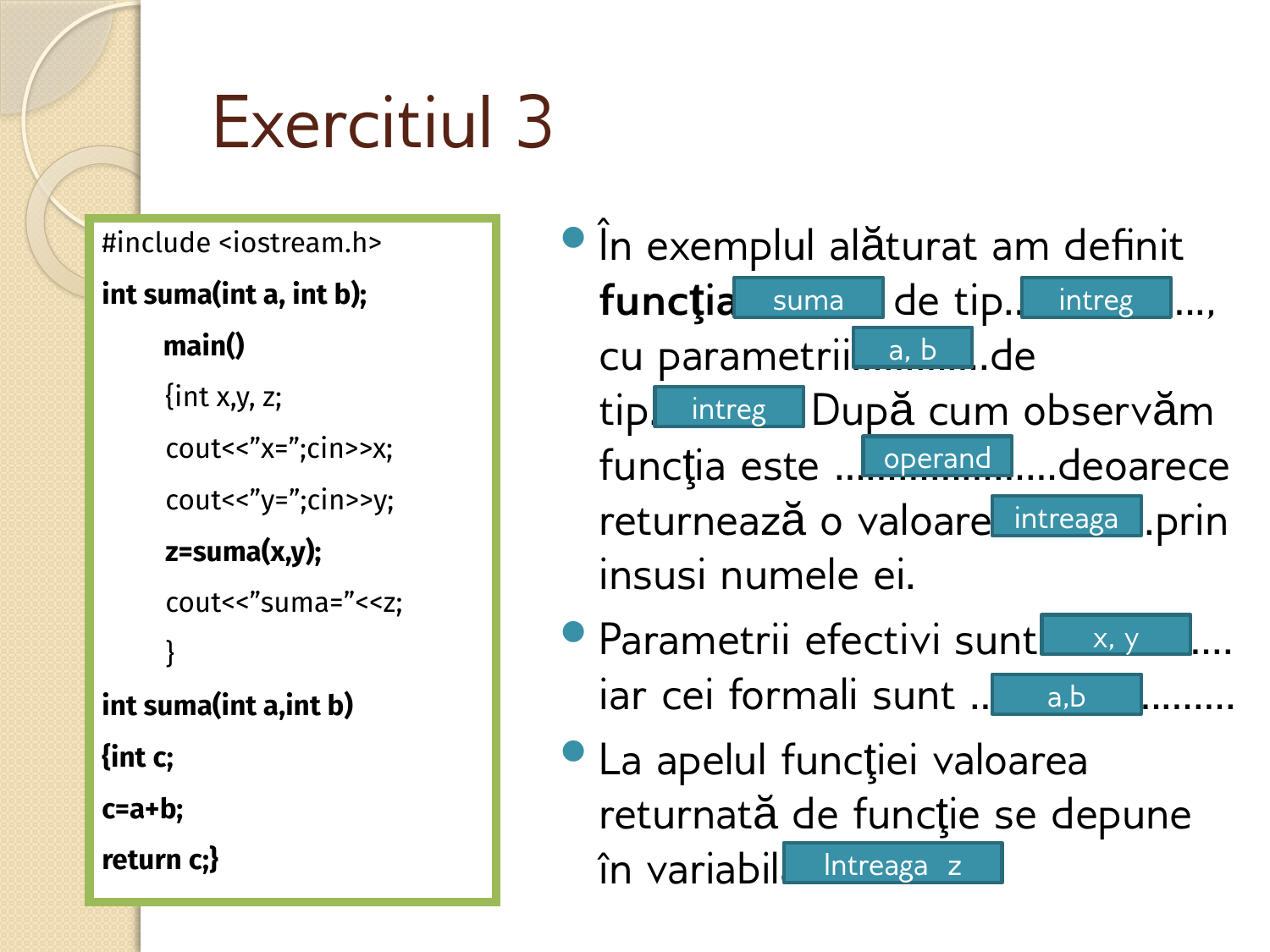

# Exercitiul 3
În exemplul alăturat am definit funcţia        ,    de tip………………., cu parametrii………….de tip………….. După cum observăm funcţia este …………………deoarece returnează o valoare …………..prin insusi numele ei.
Parametrii efectivi sunt …………….. iar cei formali sunt …………………….
La apelul funcţiei valoarea returnată de funcţie se depune în variabila…………….

#include <iostream.h>
int suma(int a, int b);
         main()
{int x,y, z;
cout<<”x=”;cin>>x;
cout<<”y=”;cin>>y;
z=suma(x,y);
cout<<”suma=”<<z;
}
int suma(int a,int b)
{int c;
c=a+b;
return c;}

suma
intreg
a, b
intreg
operand
intreaga
x, y
a,b
Intreaga  z